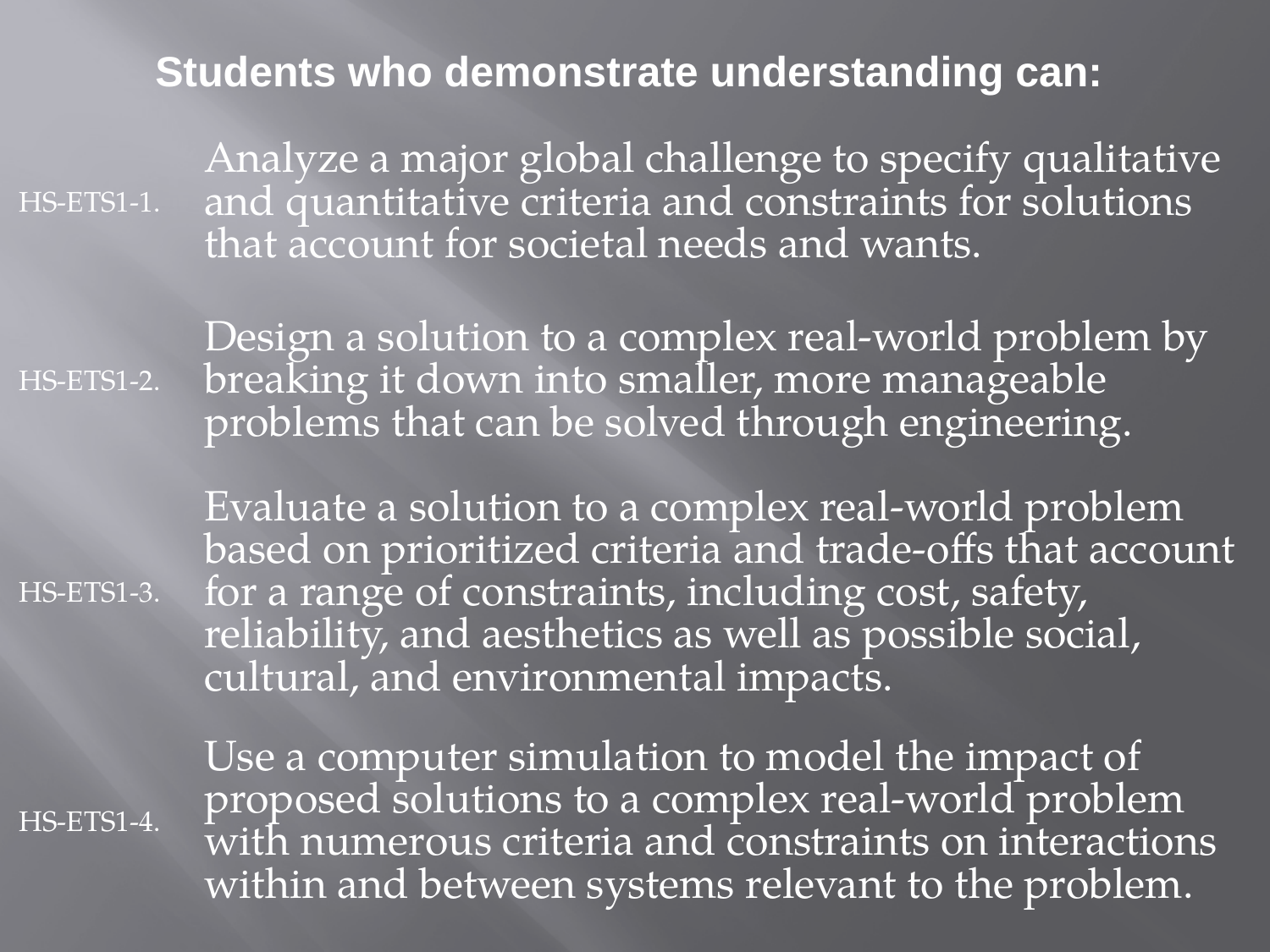

# Students who demonstrate understanding can:
| HS-ETS1-1. | Analyze a major global challenge to specify qualitative and quantitative criteria and constraints for solutions that account for societal needs and wants. |
| --- | --- |
| HS-ETS1-2. | Design a solution to a complex real-world problem by breaking it down into smaller, more manageable problems that can be solved through engineering. |
| HS-ETS1-3. | Evaluate a solution to a complex real-world problem based on prioritized criteria and trade-offs that account for a range of constraints, including cost, safety, reliability, and aesthetics as well as possible social, cultural, and environmental impacts. |
| HS-ETS1-4. | Use a computer simulation to model the impact of proposed solutions to a complex real-world problem with numerous criteria and constraints on interactions within and between systems relevant to the problem. |